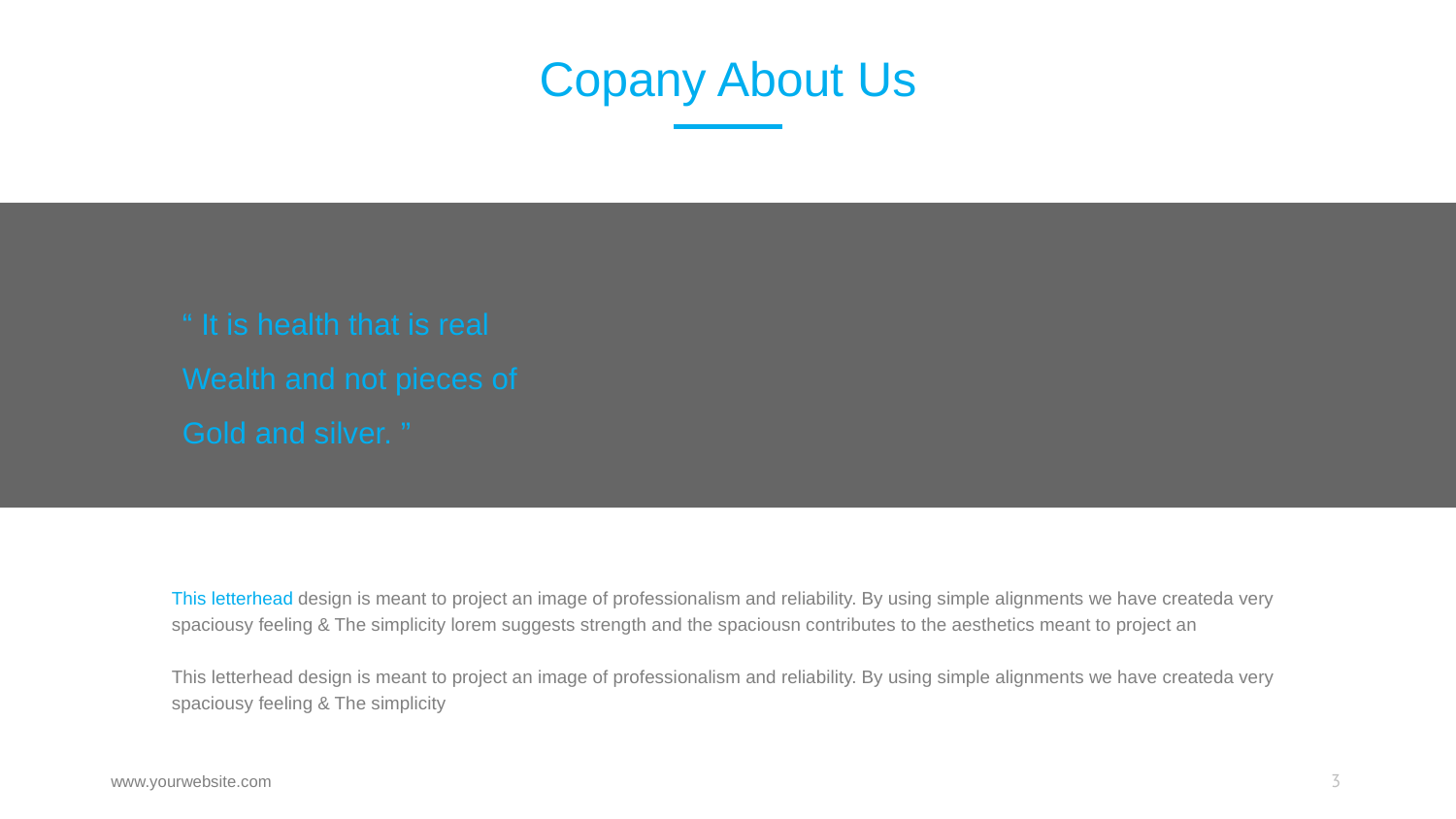

# Copany About Us

“ It is health that is real
Wealth and not pieces of
Gold and silver. ”

This letterhead design is meant to project an image of professionalism and reliability. By using simple alignments we have createda very spaciousy feeling & The simplicity lorem suggests strength and the spaciousn contributes to the aesthetics meant to project an

This letterhead design is meant to project an image of professionalism and reliability. By using simple alignments we have createda very spaciousy feeling & The simplicity
www.yourwebsite.com
3